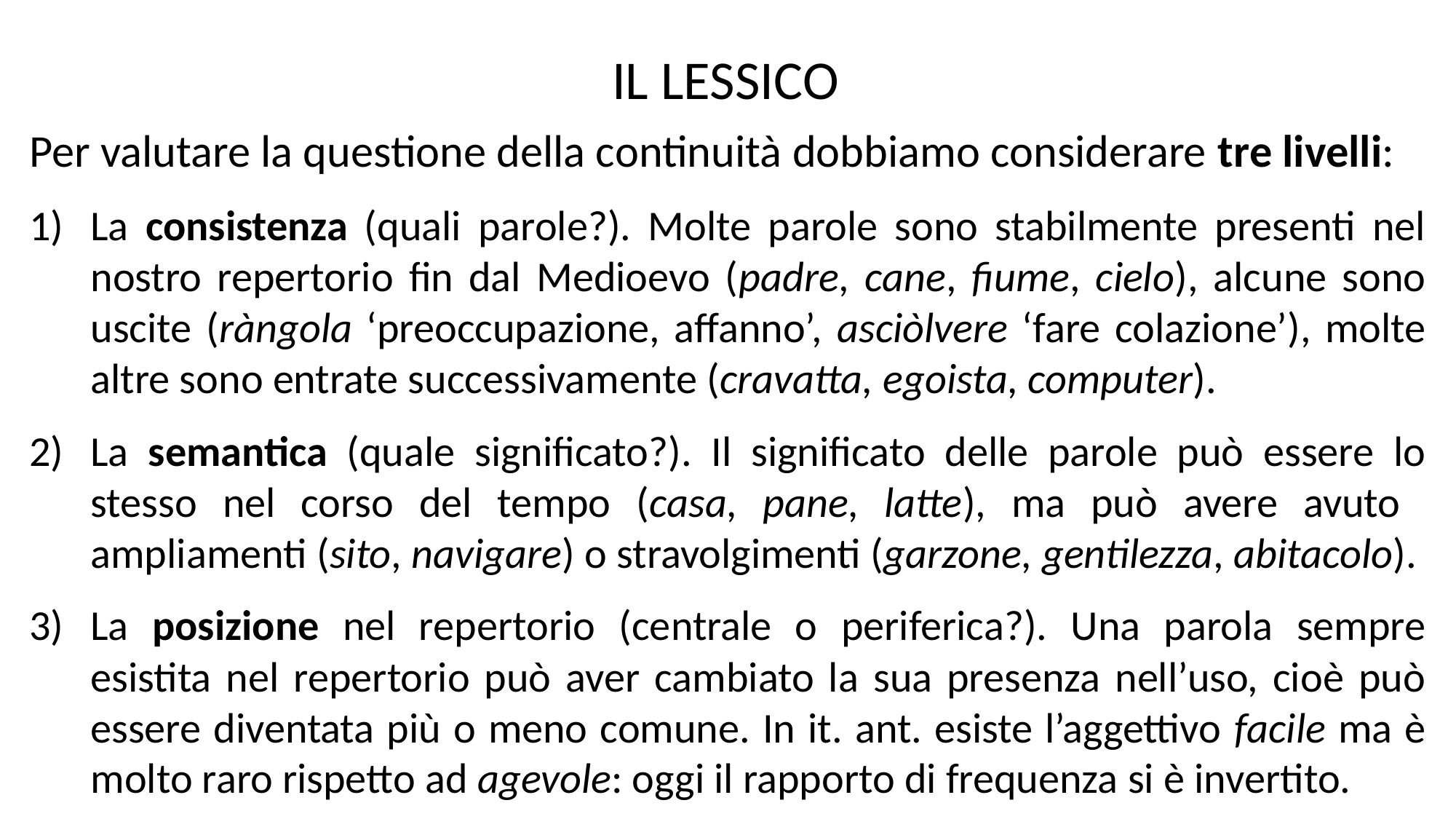

IL LESSICO
Per valutare la questione della continuità dobbiamo considerare tre livelli:

La consistenza (quali parole?). Molte parole sono stabilmente presenti nel nostro repertorio fin dal Medioevo (padre, cane, fiume, cielo), alcune sono uscite (ràngola ‘preoccupazione, affanno’, asciòlvere ‘fare colazione’), molte altre sono entrate successivamente (cravatta, egoista, computer).

La semantica (quale significato?). Il significato delle parole può essere lo stesso nel corso del tempo (casa, pane, latte), ma può avere avuto  ampliamenti (sito, navigare) o stravolgimenti (garzone, gentilezza, abitacolo).

La posizione nel repertorio (centrale o periferica?). Una parola sempre esistita nel repertorio può aver cambiato la sua presenza nell’uso, cioè può essere diventata più o meno comune. In it. ant. esiste l’aggettivo facile ma è molto raro rispetto ad agevole: oggi il rapporto di frequenza si è invertito.